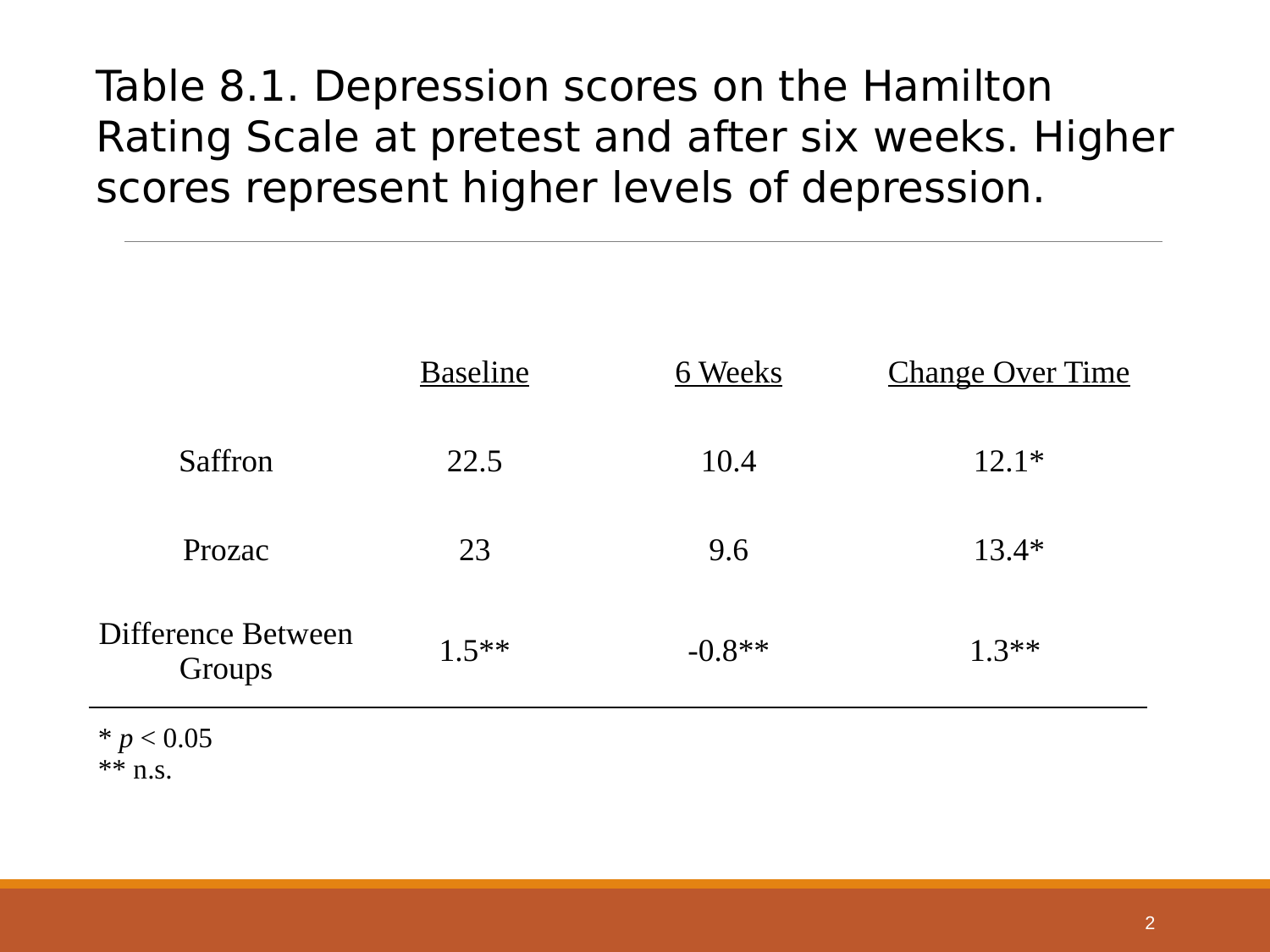

Table 8.1. Depression scores on the Hamilton Rating Scale at pretest and after six weeks. Higher scores represent higher levels of depression.

|  | Baseline | 6 Weeks | Change Over Time |
| --- | --- | --- | --- |
| Saffron | 22.5 | 10.4 | 12.1\* |
| Prozac | 23 | 9.6 | 13.4\* |
| Difference Between Groups | 1.5\*\* | -0.8\*\* | 1.3\*\* |
| \* p < 0.05 \*\* n.s. |  |  |  |
2